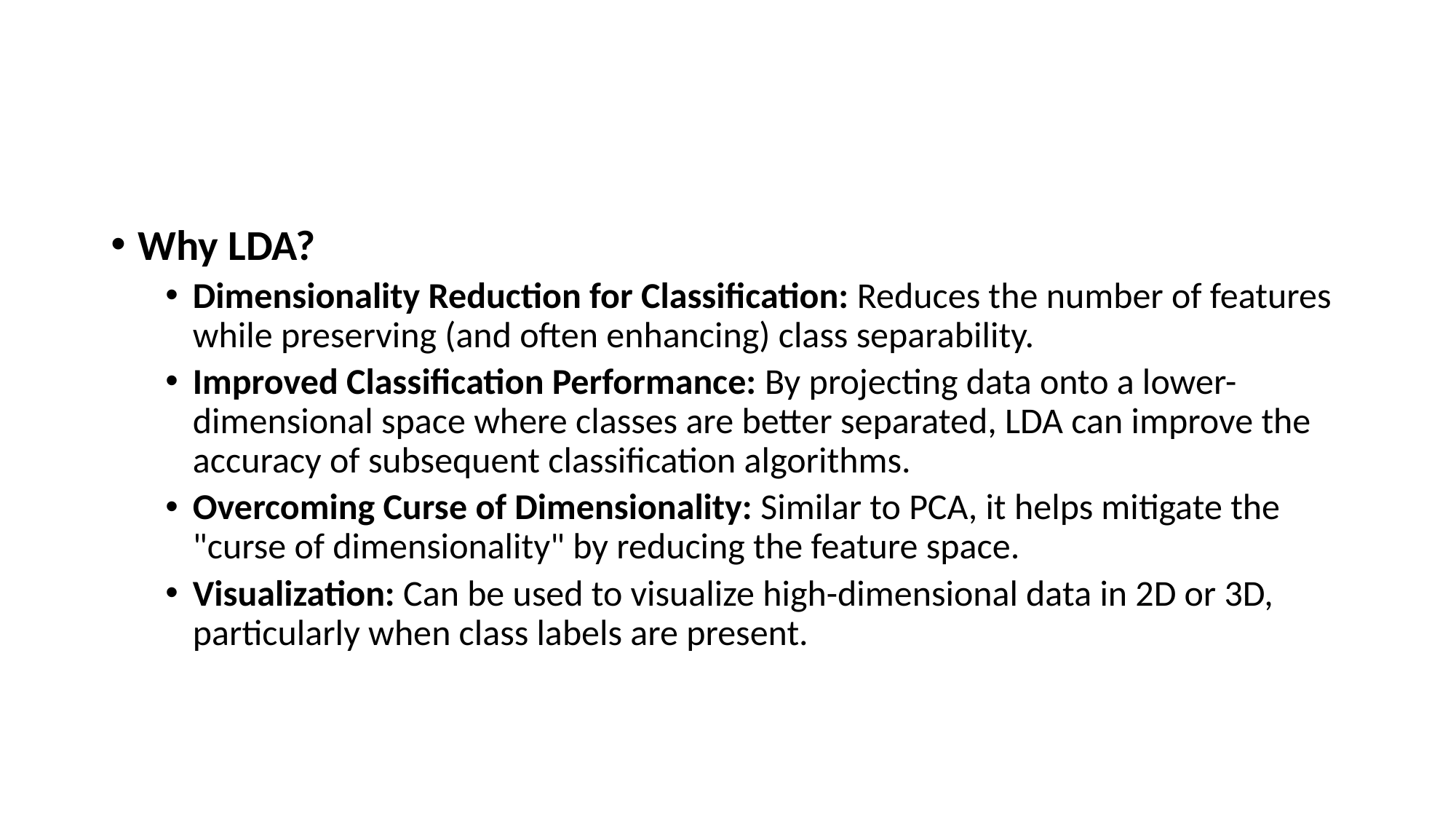

#
Why LDA?
Dimensionality Reduction for Classification: Reduces the number of features while preserving (and often enhancing) class separability.
Improved Classification Performance: By projecting data onto a lower-dimensional space where classes are better separated, LDA can improve the accuracy of subsequent classification algorithms.
Overcoming Curse of Dimensionality: Similar to PCA, it helps mitigate the "curse of dimensionality" by reducing the feature space.
Visualization: Can be used to visualize high-dimensional data in 2D or 3D, particularly when class labels are present.